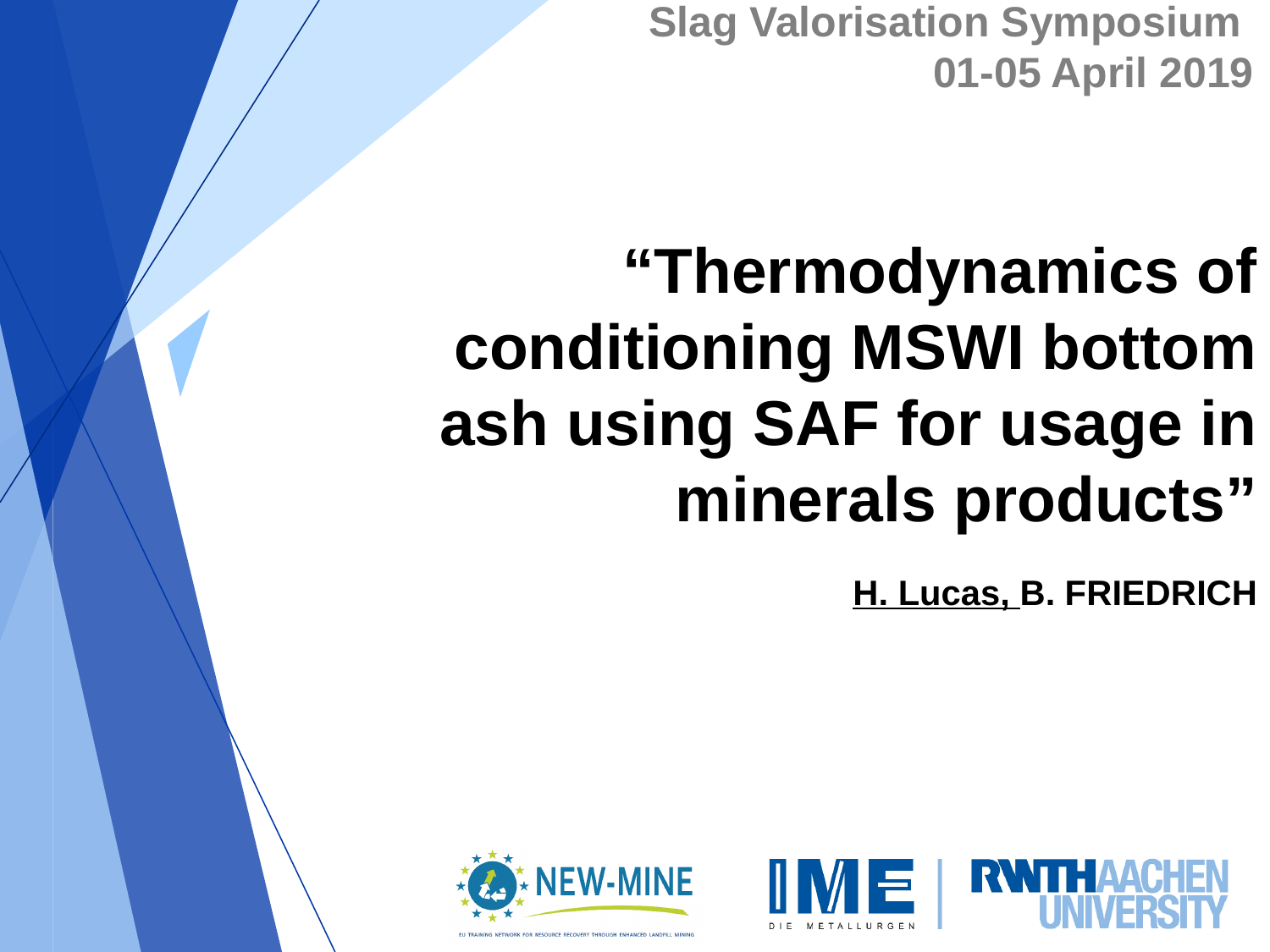

Slag Valorisation Symposium
01-05 April 2019
“Thermodynamics of conditioning MSWI bottom ash using SAF for usage in minerals products”

H. Lucas, B. FRIEDRICH